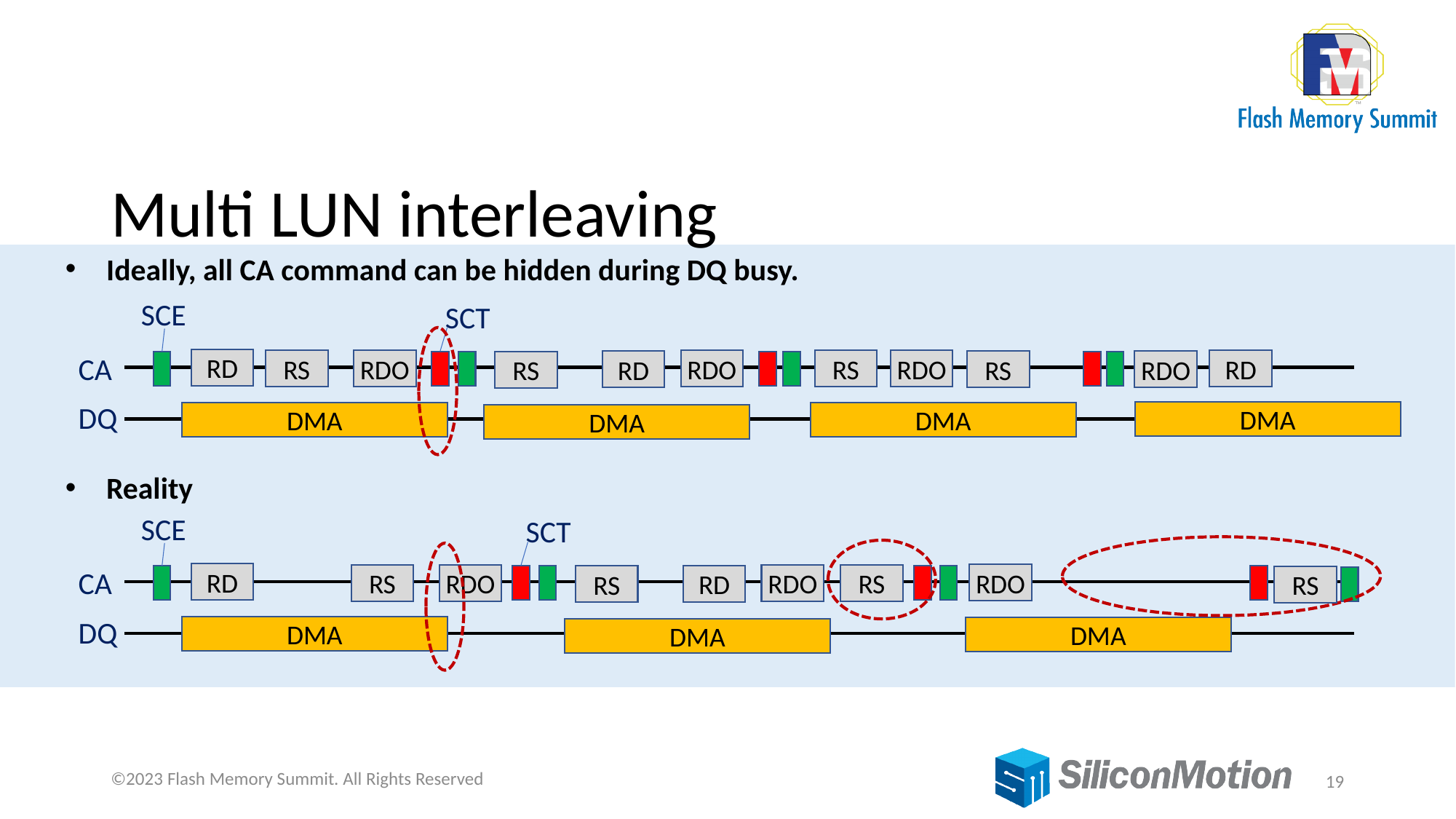

# Multi LUN interleaving
Ideally, all CA command can be hidden during DQ busy.

Reality

SCE
SCT
CA
RD
RD
RDO
RS
RDO
RS
RDO
RD
RS
RDO
RS

DQ
DMA
DMA
DMA
DMA

SCE
SCT

CA
RD
RDO
RS
RDO
RS
RDO
RD
RS

RS

DQ
DMA
DMA
DMA
©2023 Flash Memory Summit. All Rights Reserved
19